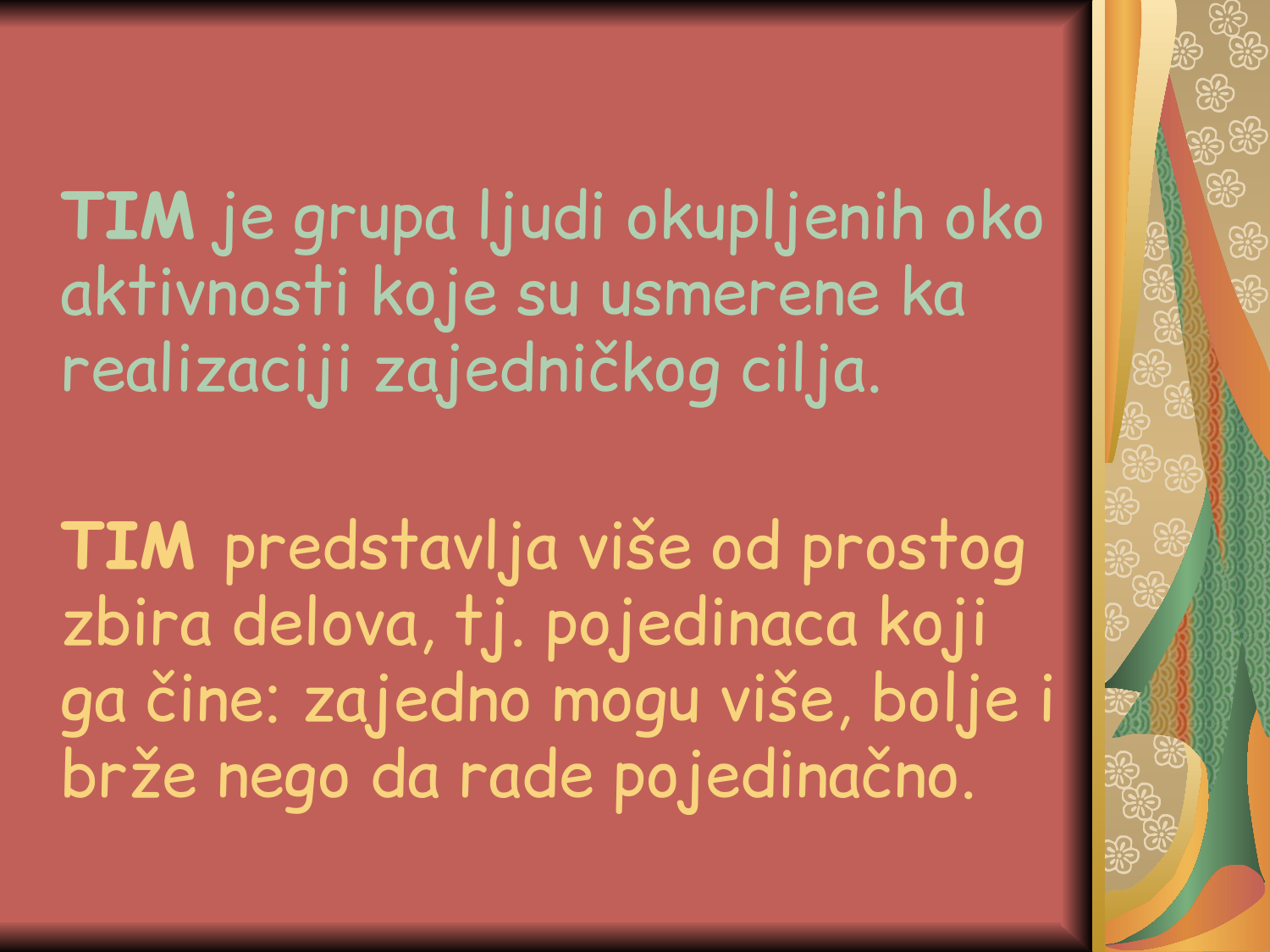

TIM je grupa ljudi okupljenih oko aktivnosti koje su usmerene ka realizaciji zajedničkog cilja.

	TIM predstavlja više od prostog zbira delova, tj. pojedinaca koji ga čine: zajedno mogu više, bolje i brže nego da rade pojedinačno.